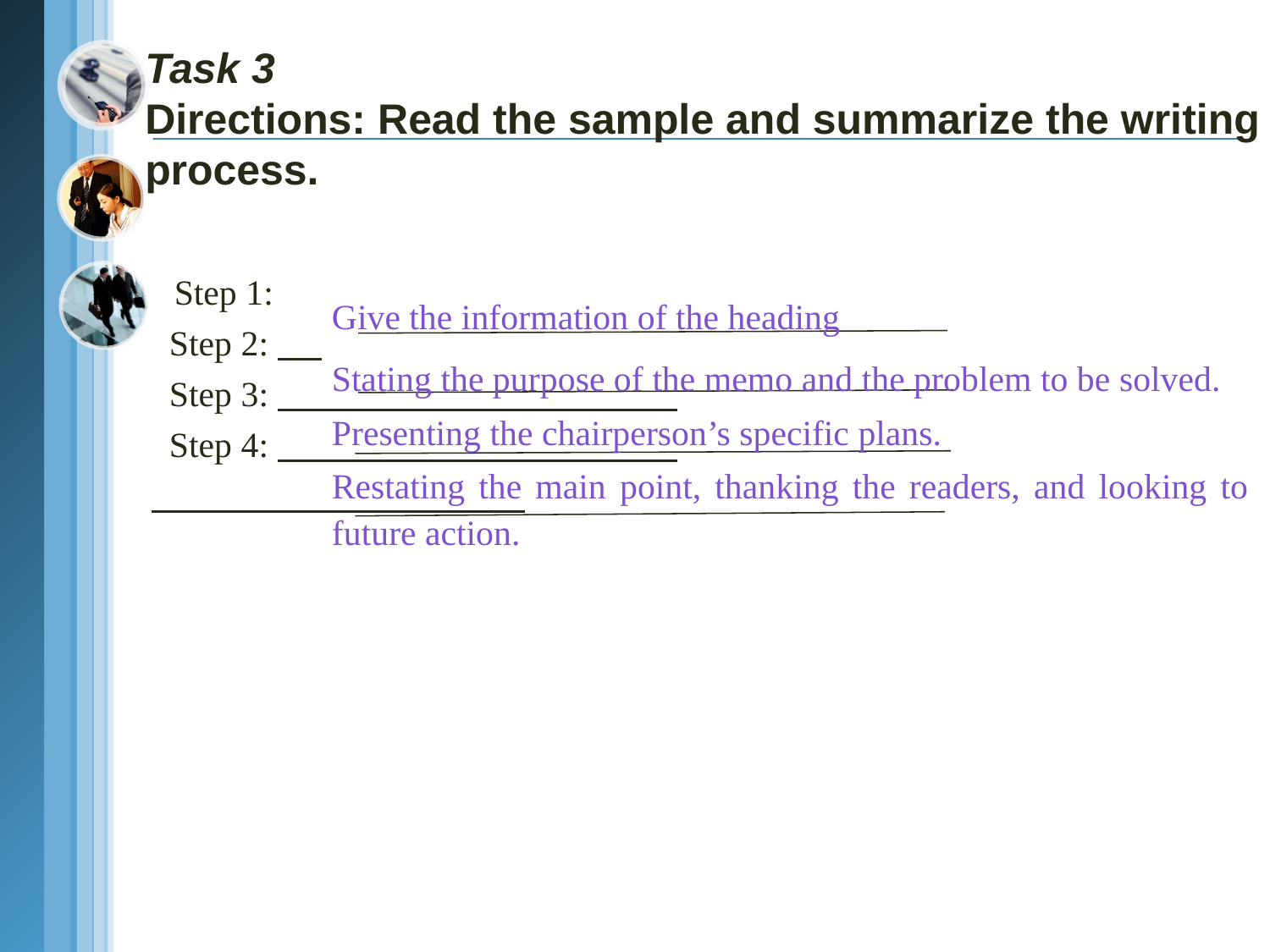

# Task 3 Directions: Read the sample and summarize the writing process.

      Step 1:
      Step 2:
      Step 3:
      Step 4:

Give the information of the heading
Stating the purpose of the memo and the problem to be solved.
Presenting the chairperson’s specific plans.
Restating the main point, thanking the readers, and looking to future action.